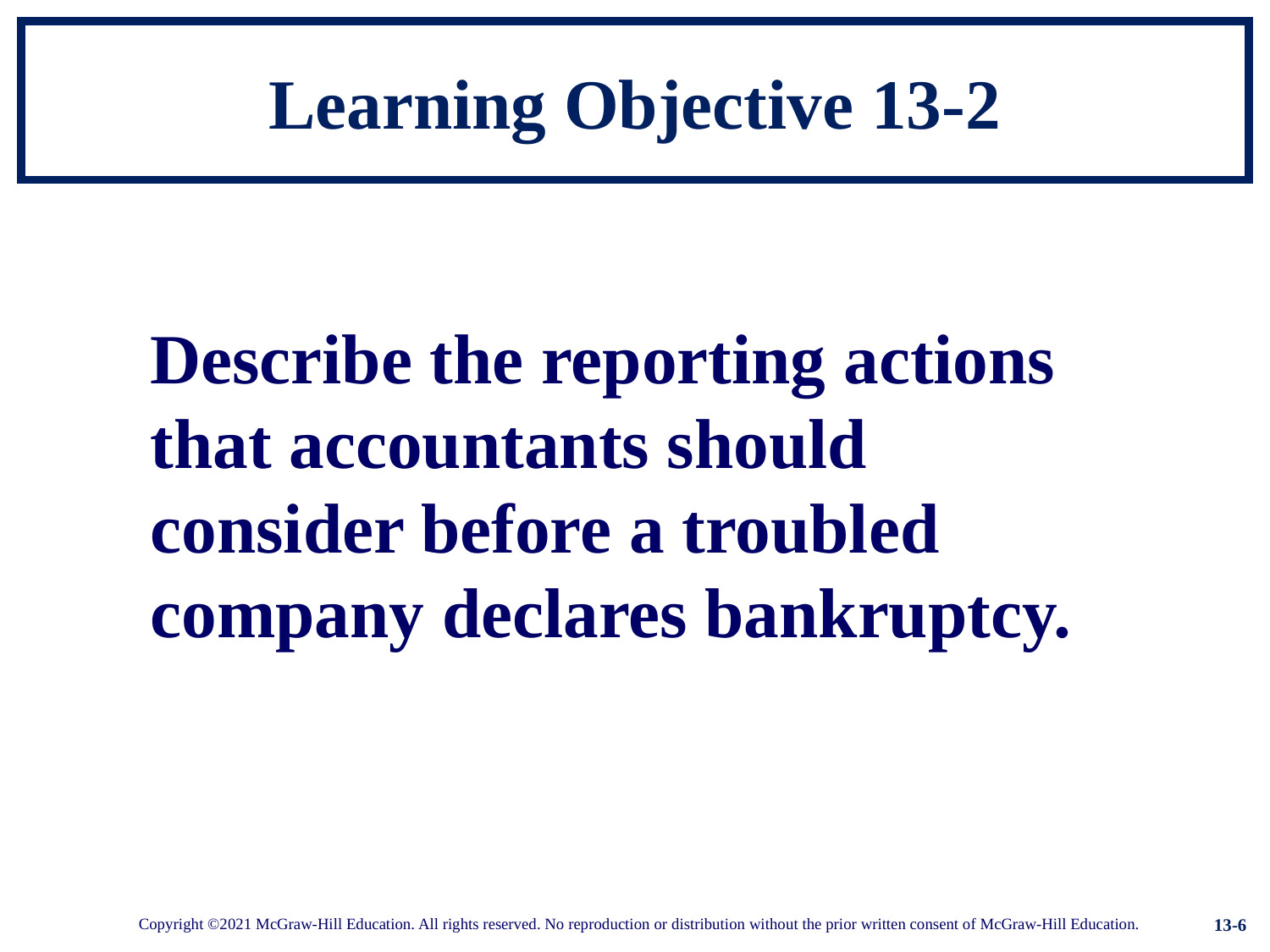

# Learning Objective 13-2

Describe the reporting actions that accountants should consider before a troubled company declares bankruptcy.

13-6
Copyright ©2021 McGraw-Hill Education. All rights reserved. No reproduction or distribution without the prior written consent of McGraw-Hill Education.